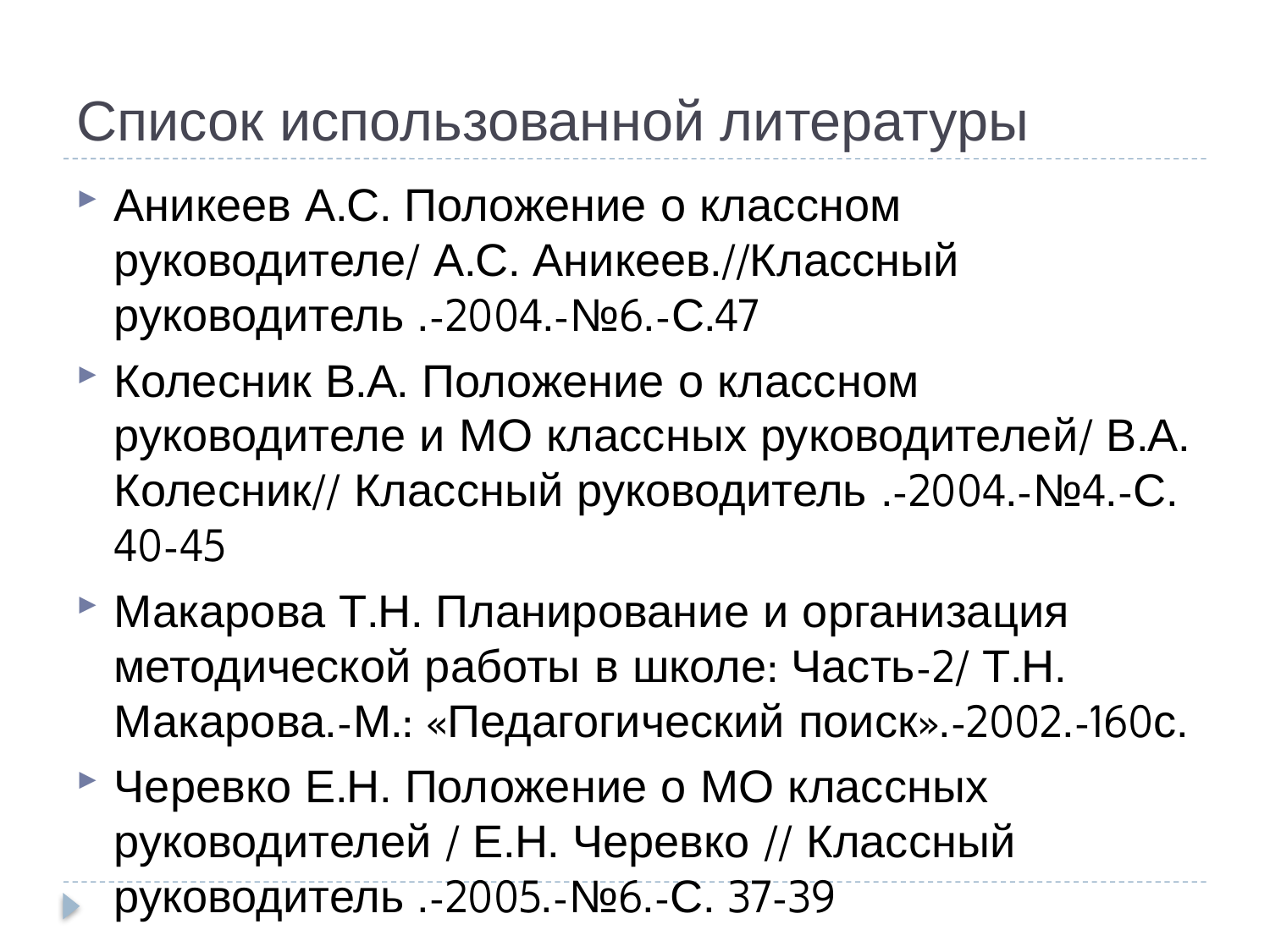

# Список использованной литературы
Аникеев А.С. Положение о классном руководителе/ А.С. Аникеев.//Классный руководитель .-2004.-№6.-С.47
Колесник В.А. Положение о классном руководителе и МО классных руководителей/ В.А. Колесник// Классный руководитель .-2004.-№4.-С. 40-45
Макарова Т.Н. Планирование и организация методической работы в школе: Часть-2/ Т.Н. Макарова.-М.: «Педагогический поиск».-2002.-160с.
Черевко Е.Н. Положение о МО классных руководителей / Е.Н. Черевко // Классный руководитель .-2005.-№6.-С. 37-39